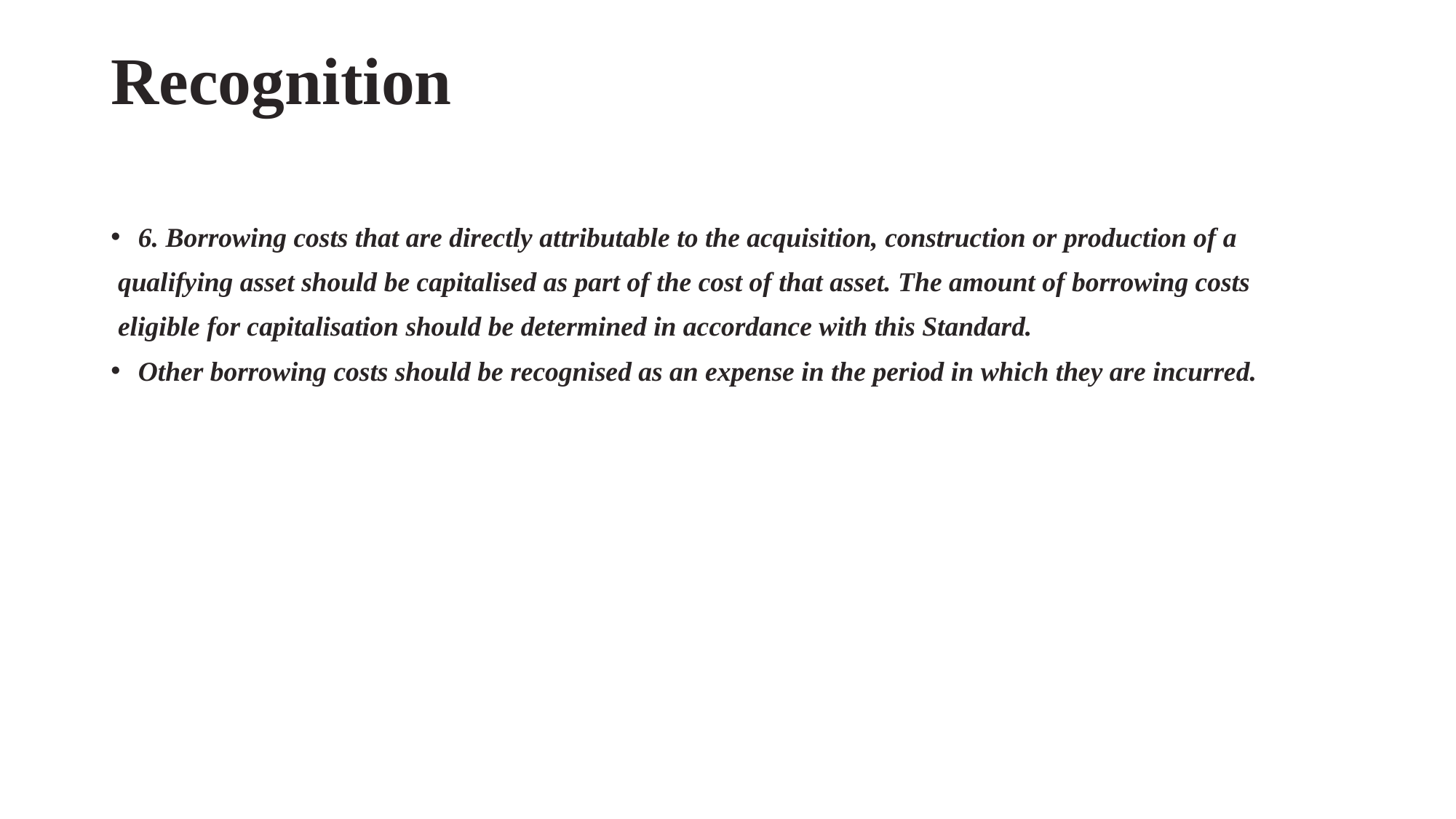

# Recognition
6. Borrowing costs that are directly attributable to the acquisition, construction or production of a
 qualifying asset should be capitalised as part of the cost of that asset. The amount of borrowing costs
 eligible for capitalisation should be determined in accordance with this Standard.
Other borrowing costs should be recognised as an expense in the period in which they are incurred.